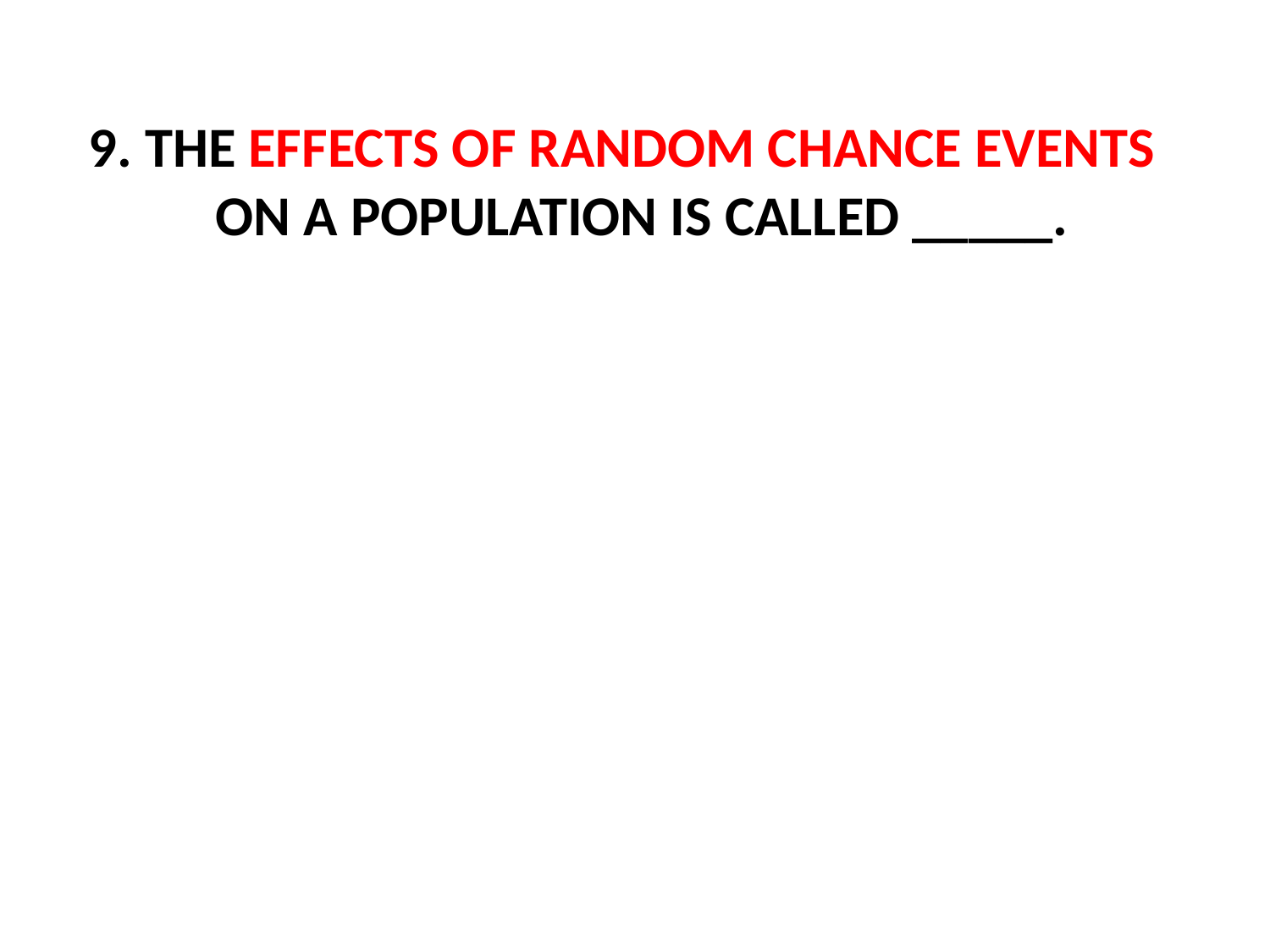

9. THE EFFECTS OF RANDOM CHANCE EVENTS 	ON A POPULATION IS CALLED _____.